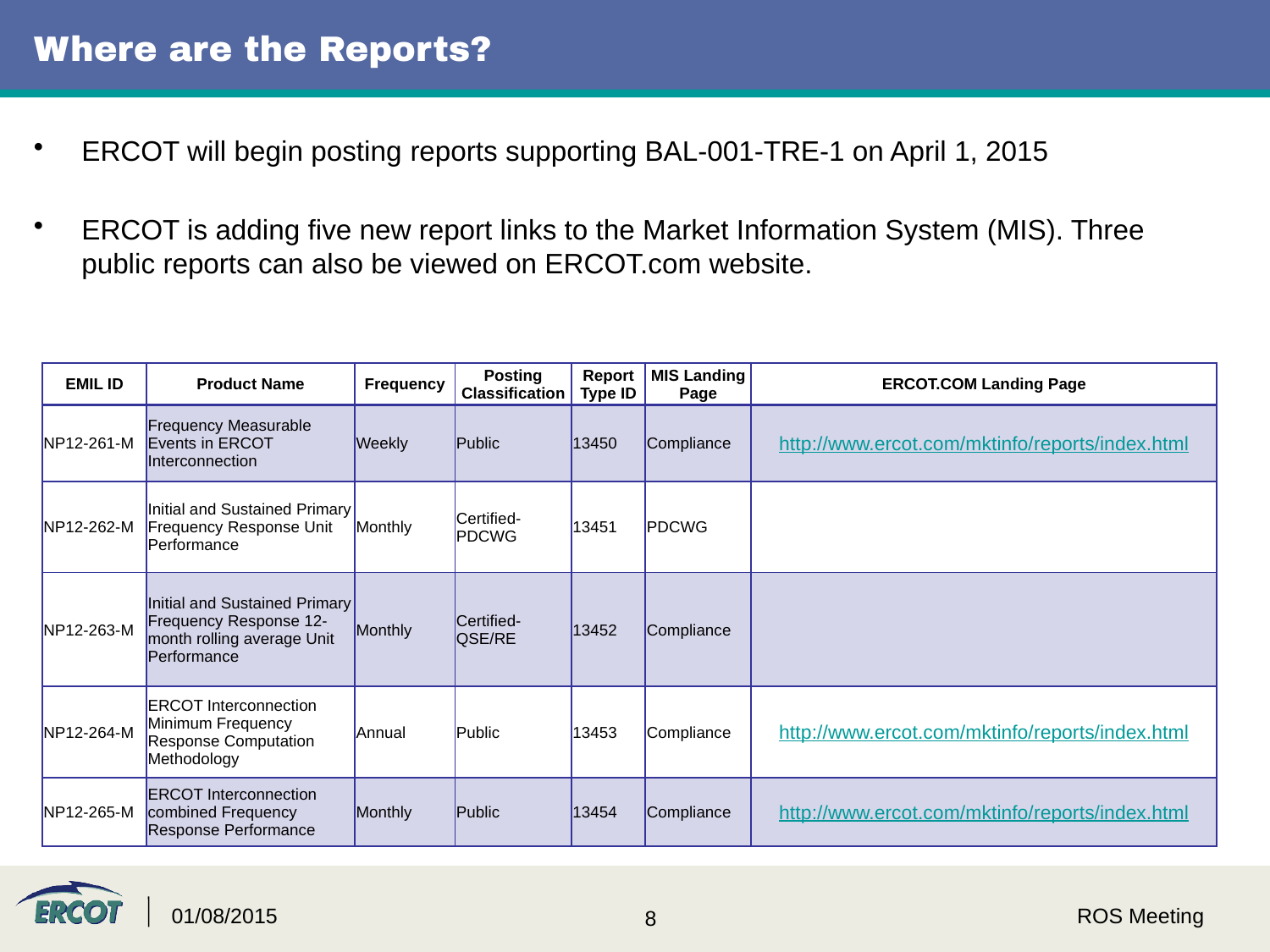

# Where are the Reports?
ERCOT will begin posting reports supporting BAL-001-TRE-1 on April 1, 2015

ERCOT is adding five new report links to the Market Information System (MIS). Three public reports can also be viewed on ERCOT.com website.

| EMIL ID | Product Name | Frequency | Posting Classification | Report Type ID | MIS Landing Page | ERCOT.COM Landing Page |
| --- | --- | --- | --- | --- | --- | --- |
| NP12-261-M | Frequency Measurable Events in ERCOT Interconnection | Weekly | Public | 13450 | Compliance | http://www.ercot.com/mktinfo/reports/index.html |
| NP12-262-M | Initial and Sustained Primary Frequency Response Unit Performance | Monthly | Certified-PDCWG | 13451 | PDCWG |  |
| NP12-263-M | Initial and Sustained Primary Frequency Response 12-month rolling average Unit Performance | Monthly | Certified- QSE/RE | 13452 | Compliance |  |
| NP12-264-M | ERCOT Interconnection Minimum Frequency Response Computation Methodology | Annual | Public | 13453 | Compliance | http://www.ercot.com/mktinfo/reports/index.html |
| NP12-265-M | ERCOT Interconnection combined Frequency Response Performance | Monthly | Public | 13454 | Compliance | http://www.ercot.com/mktinfo/reports/index.html |
01/08/2015
ROS Meeting